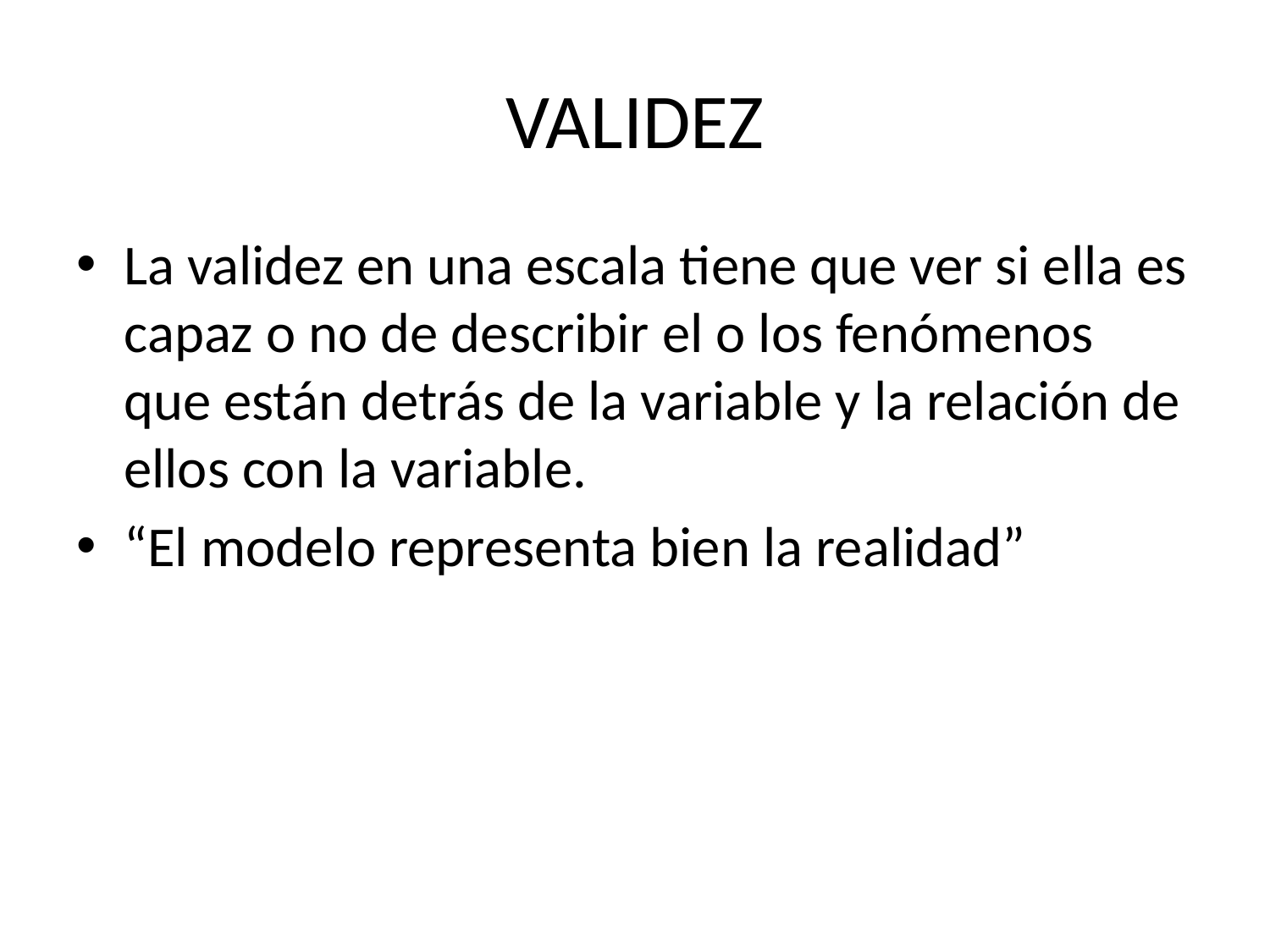

# VALIDEZ
La validez en una escala tiene que ver si ella es capaz o no de describir el o los fenómenos que están detrás de la variable y la relación de ellos con la variable.
“El modelo representa bien la realidad”